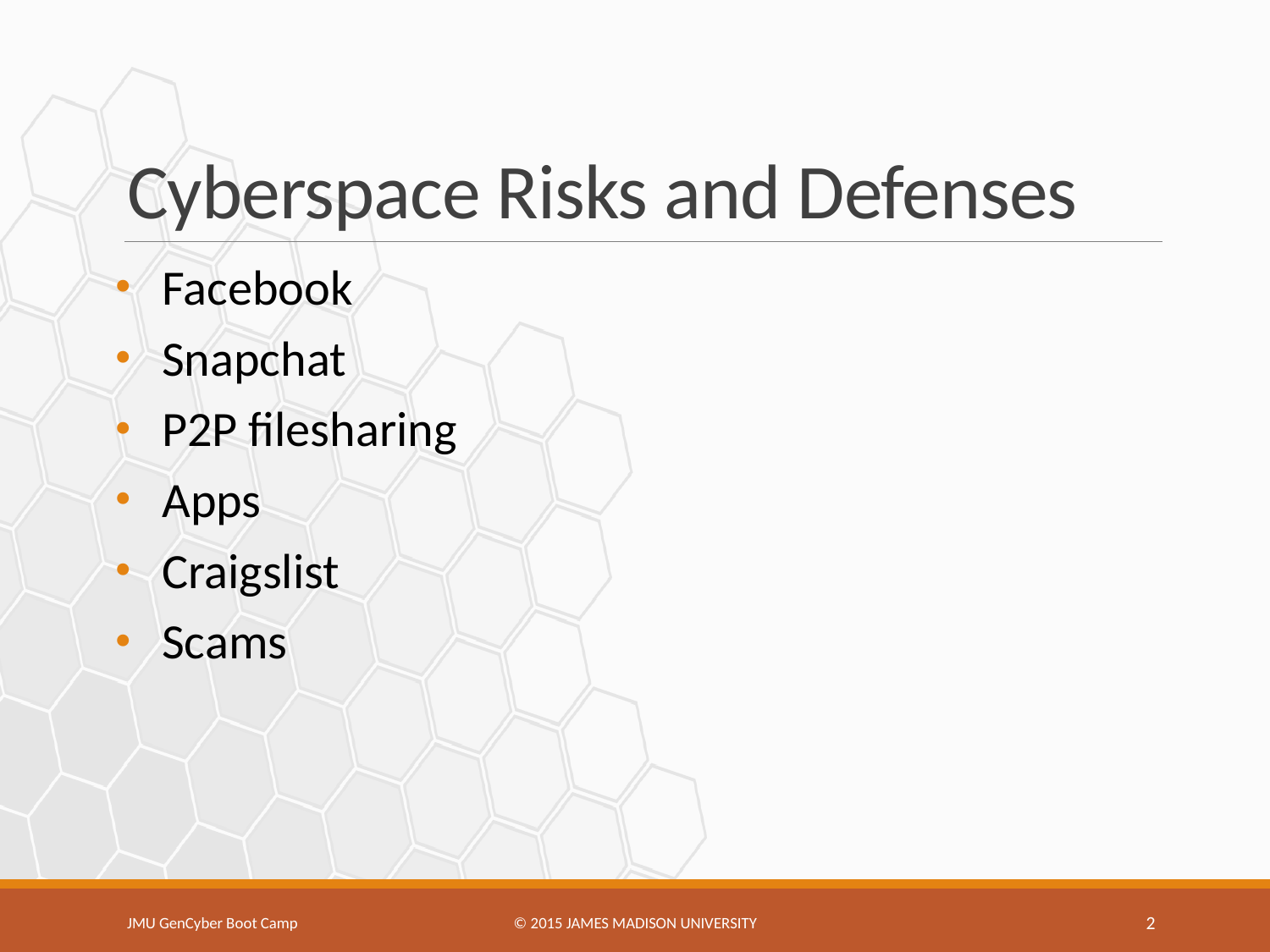

# Cyberspace Risks and Defenses
Facebook
Snapchat
P2P filesharing
Apps
Craigslist
Scams
JMU GenCyber Boot Camp
© 2015 James Madison university
2